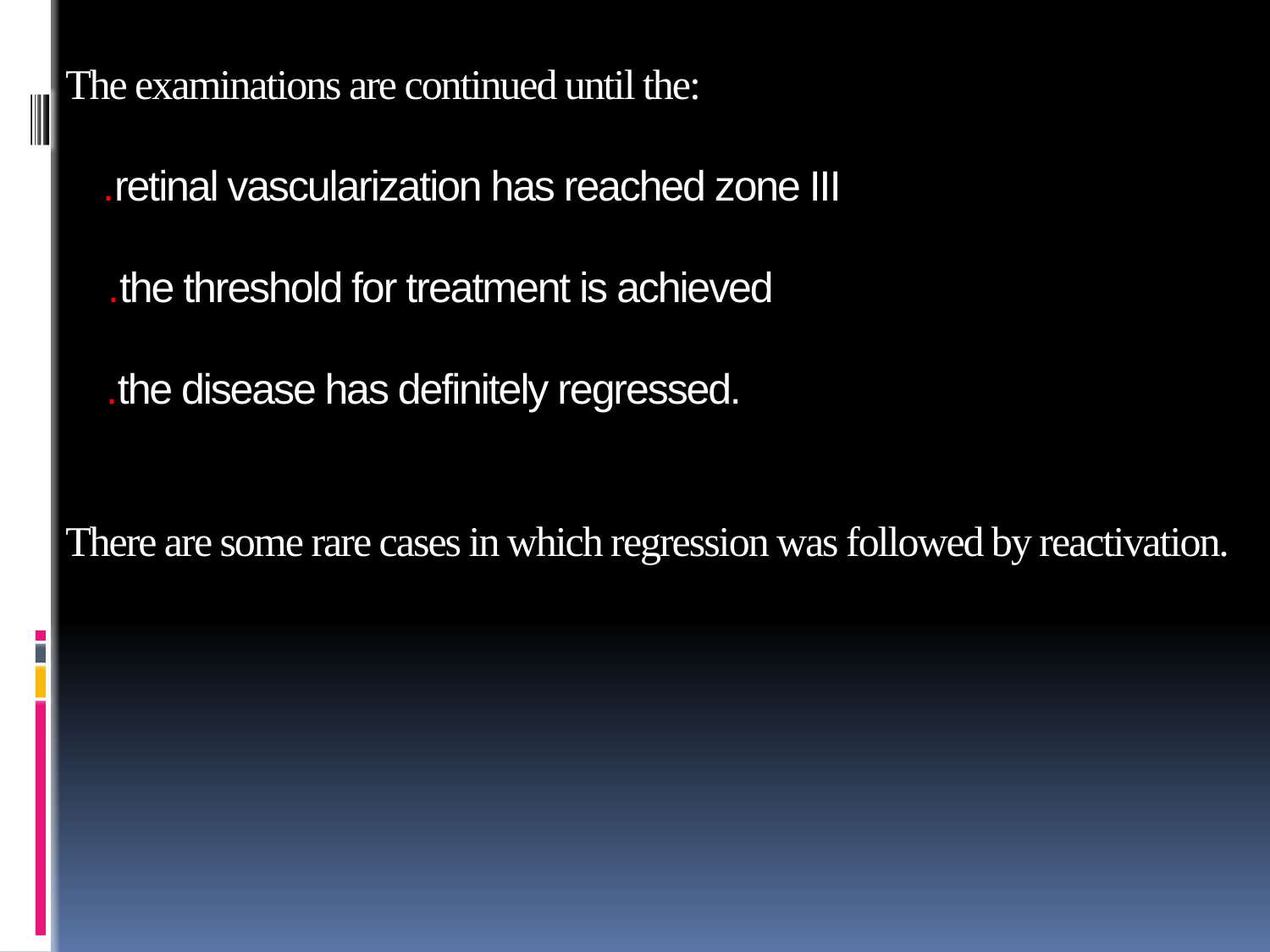

# The examinations are continued until the: .retinal vascularization has reached zone III .the threshold for treatment is achieved .the disease has definitely regressed. There are some rare cases in which regression was followed by reactivation.